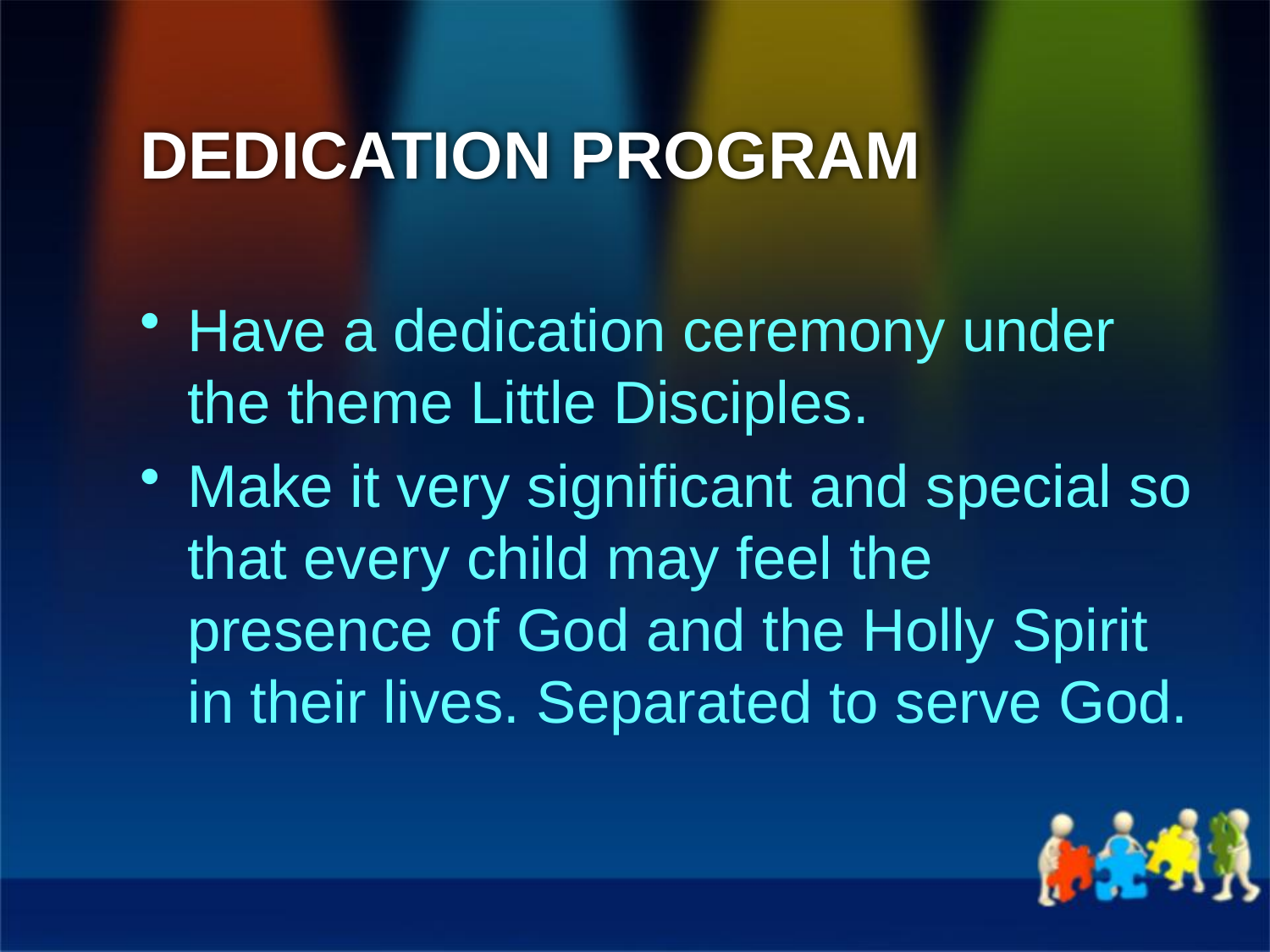

# DEDICATION PROGRAM
Have a dedication ceremony under the theme Little Disciples.
Make it very significant and special so that every child may feel the presence of God and the Holly Spirit in their lives. Separated to serve God.